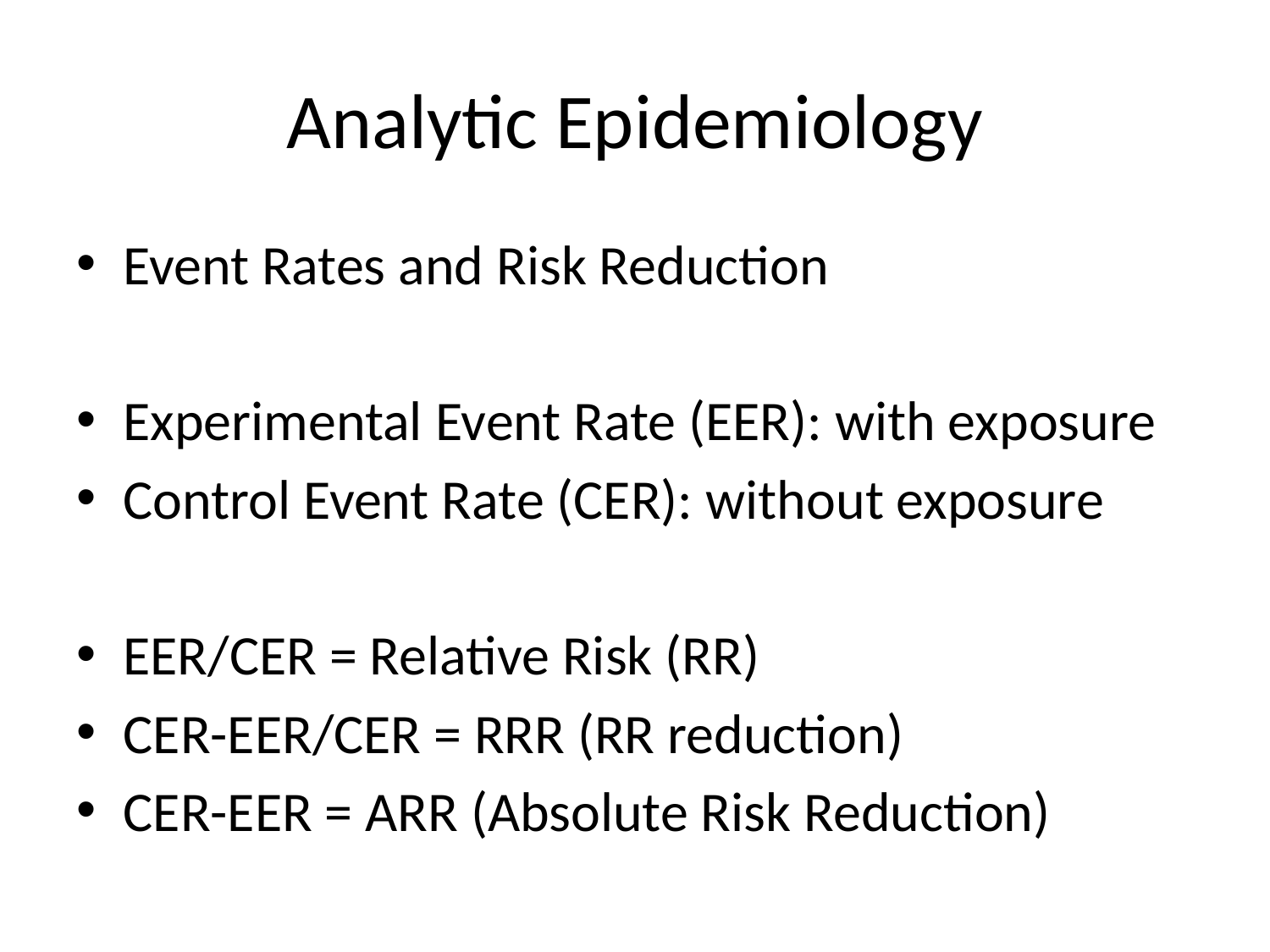

# Analytic Epidemiology
Event Rates and Risk Reduction

Experimental Event Rate (EER): with exposure
Control Event Rate (CER): without exposure

EER/CER = Relative Risk (RR)
CER-EER/CER = RRR (RR reduction)
CER-EER = ARR (Absolute Risk Reduction)